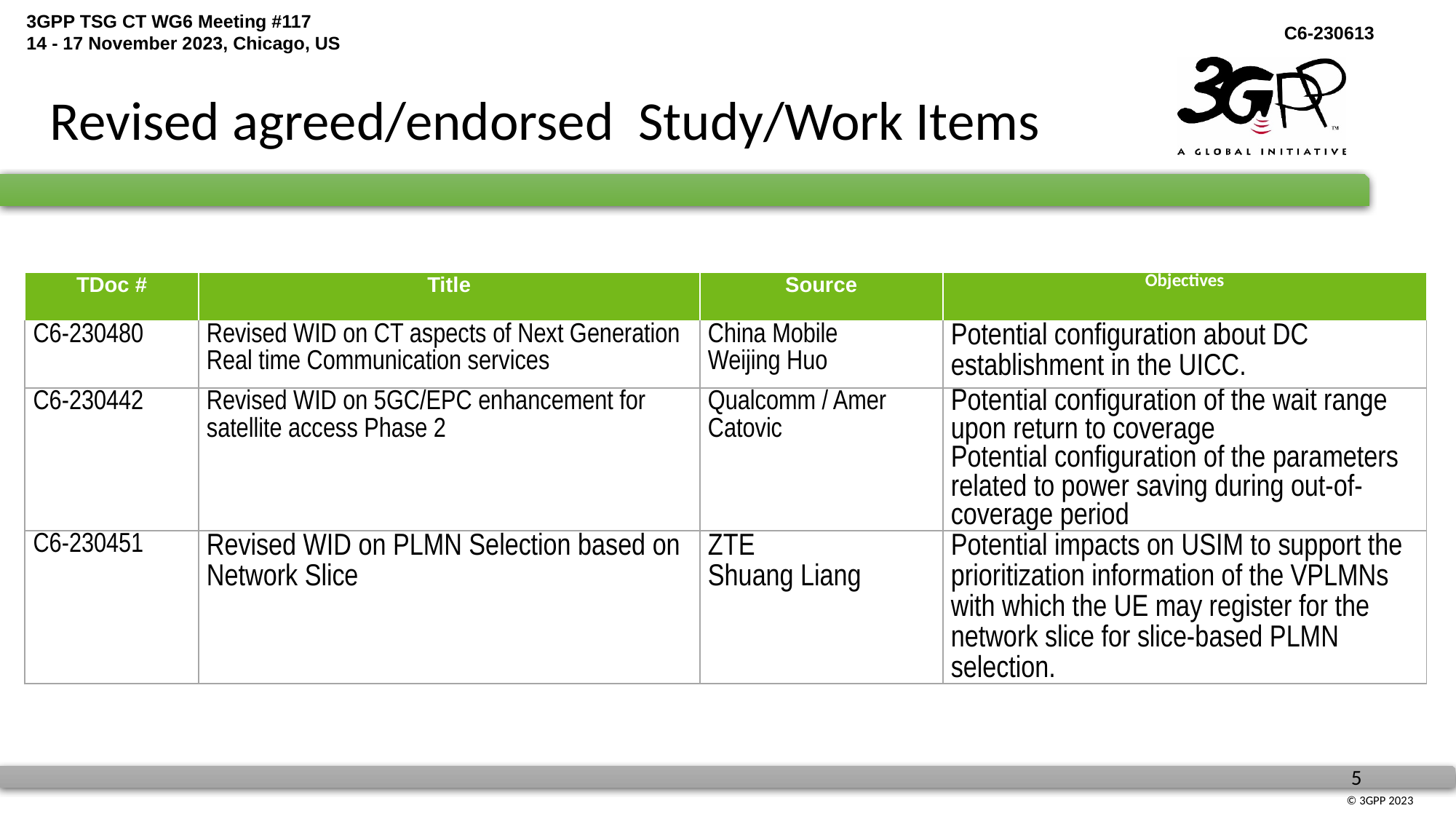

# Revised agreed/endorsed  Study/Work Items
| TDoc # | Title | Source | Objectives |
| --- | --- | --- | --- |
| C6-230480 | Revised WID on CT aspects of Next Generation Real time Communication services | China Mobile Weijing Huo | Potential configuration about DC establishment in the UICC. |
| C6-230442 | Revised WID on 5GC/EPC enhancement for satellite access Phase 2 | Qualcomm / Amer Catovic | Potential configuration of the wait range upon return to coverage Potential configuration of the parameters related to power saving during out-of-coverage period |
| C6-230451 | Revised WID on PLMN Selection based on Network Slice | ZTE Shuang Liang | Potential impacts on USIM to support the prioritization information of the VPLMNs with which the UE may register for the network slice for slice-based PLMN selection. |